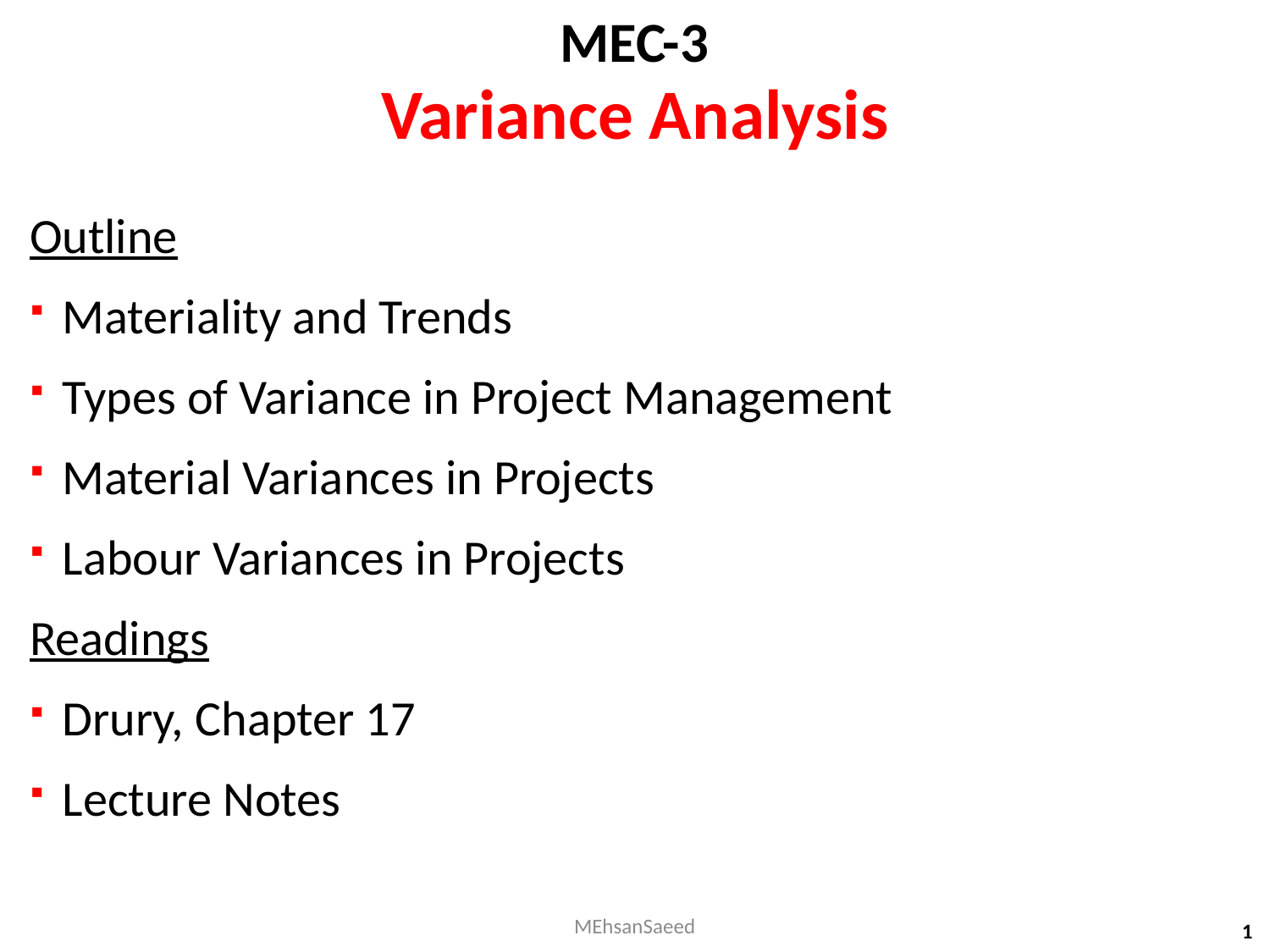

MEC-3
# Variance Analysis
Outline
Materiality and Trends
Types of Variance in Project Management
Material Variances in Projects
Labour Variances in Projects
Readings
Drury, Chapter 17
Lecture Notes
MEhsanSaeed
1